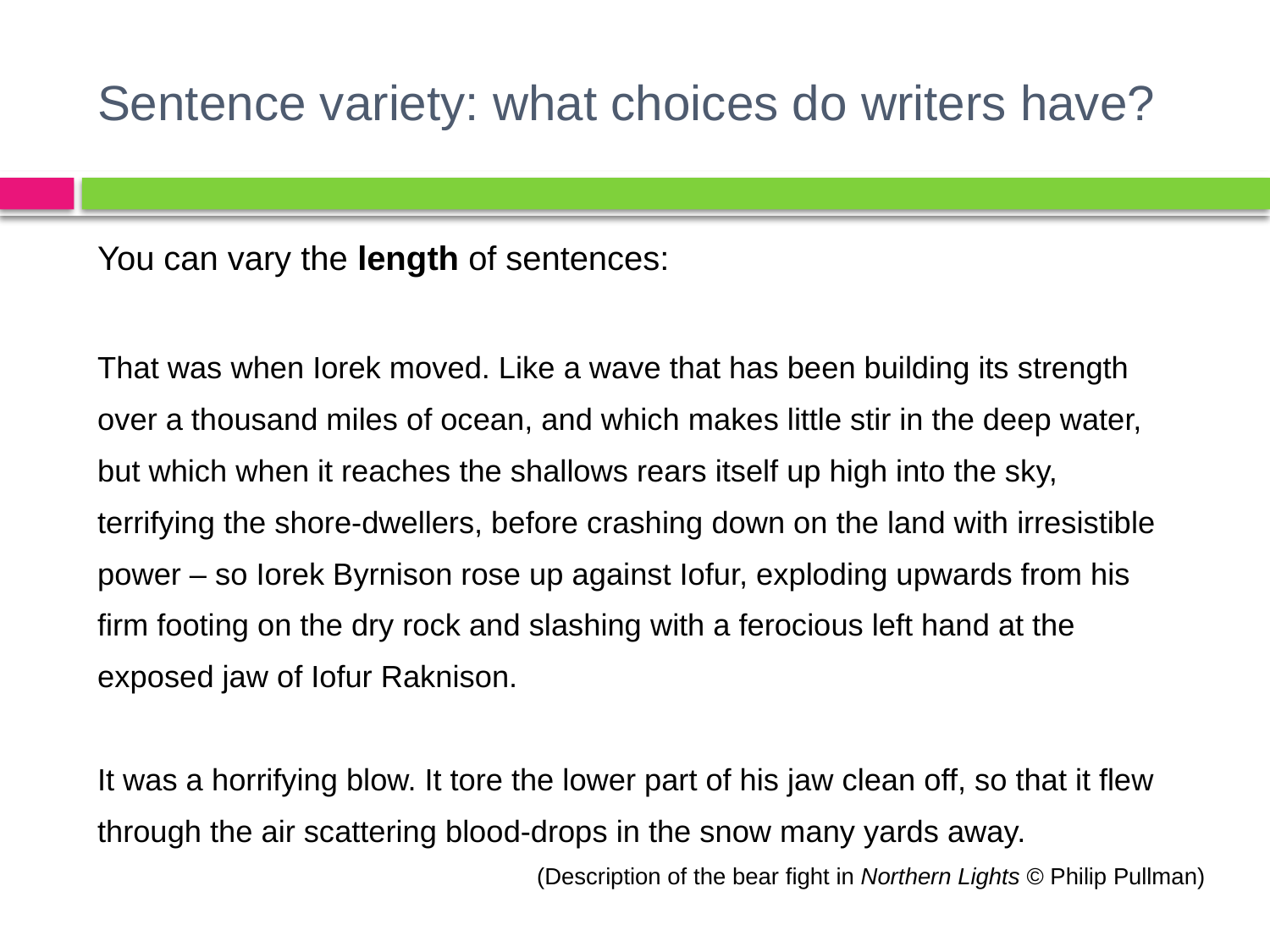

# Sentence variety: what choices do writers have?
You can vary the length of sentences:

That was when Iorek moved. Like a wave that has been building its strength
over a thousand miles of ocean, and which makes little stir in the deep water,
but which when it reaches the shallows rears itself up high into the sky,
terrifying the shore-dwellers, before crashing down on the land with irresistible
power – so Iorek Byrnison rose up against Iofur, exploding upwards from his
firm footing on the dry rock and slashing with a ferocious left hand at the
exposed jaw of Iofur Raknison.

It was a horrifying blow. It tore the lower part of his jaw clean off, so that it flew
through the air scattering blood-drops in the snow many yards away.
(Description of the bear fight in Northern Lights © Philip Pullman)